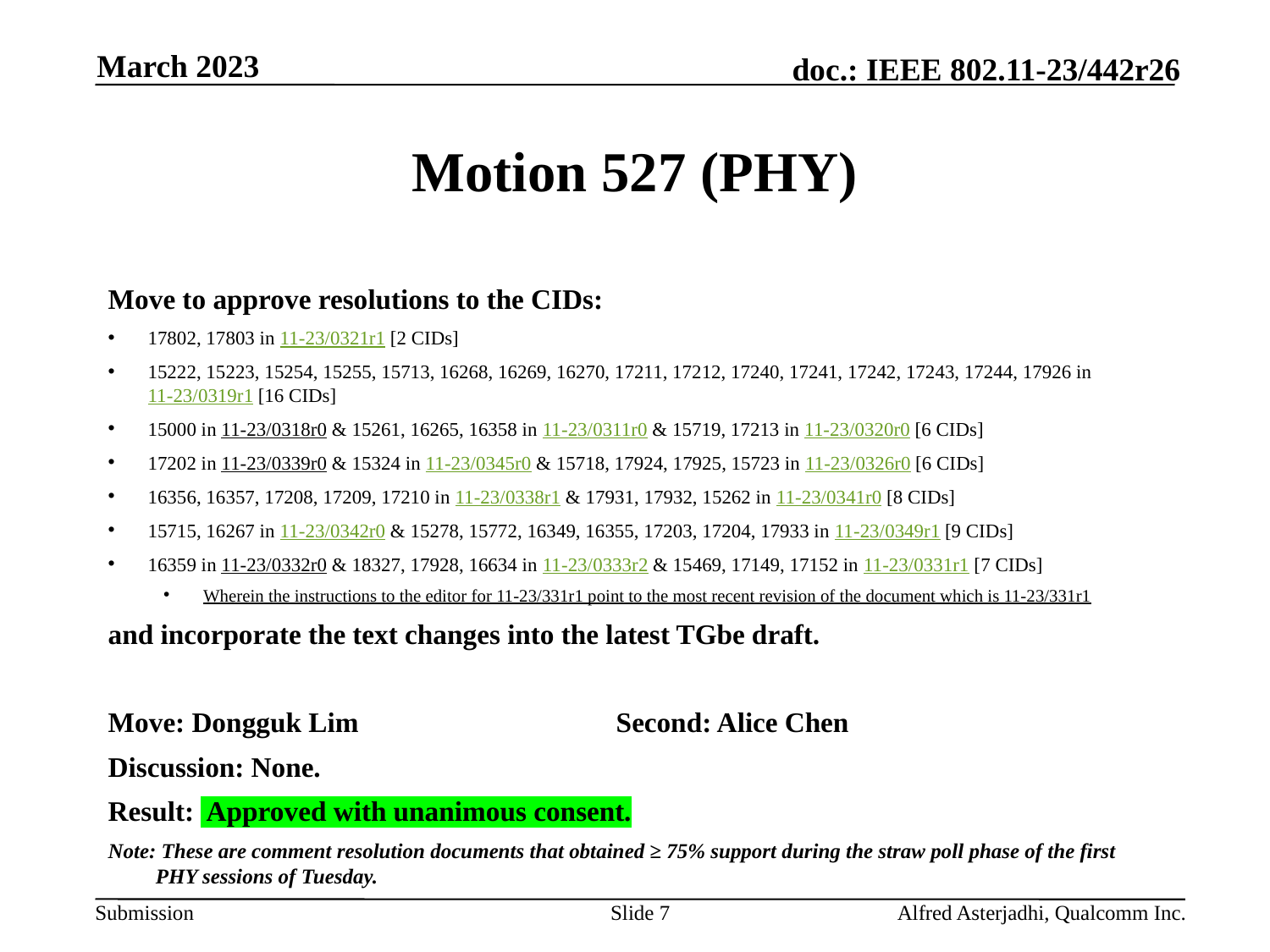

March 2023
# Motion 527 (PHY)
Move to approve resolutions to the CIDs:
17802, 17803 in 11-23/0321r1 [2 CIDs]
15222, 15223, 15254, 15255, 15713, 16268, 16269, 16270, 17211, 17212, 17240, 17241, 17242, 17243, 17244, 17926 in 11-23/0319r1 [16 CIDs]
15000 in 11-23/0318r0 & 15261, 16265, 16358 in 11-23/0311r0 & 15719, 17213 in 11-23/0320r0 [6 CIDs]
17202 in 11-23/0339r0 & 15324 in 11-23/0345r0 & 15718, 17924, 17925, 15723 in 11-23/0326r0 [6 CIDs]
16356, 16357, 17208, 17209, 17210 in 11-23/0338r1 & 17931, 17932, 15262 in 11-23/0341r0 [8 CIDs]
15715, 16267 in 11-23/0342r0 & 15278, 15772, 16349, 16355, 17203, 17204, 17933 in 11-23/0349r1 [9 CIDs]
16359 in 11-23/0332r0 & 18327, 17928, 16634 in 11-23/0333r2 & 15469, 17149, 17152 in 11-23/0331r1 [7 CIDs]
Wherein the instructions to the editor for 11-23/331r1 point to the most recent revision of the document which is 11-23/331r1
and incorporate the text changes into the latest TGbe draft.

Move: Dongguk Lim			Second: Alice Chen
Discussion: None.
Result:  Approved with unanimous consent.
Note: These are comment resolution documents that obtained ≥ 75% support during the straw poll phase of the first PHY sessions of Tuesday.
Slide 7
Alfred Asterjadhi, Qualcomm Inc.